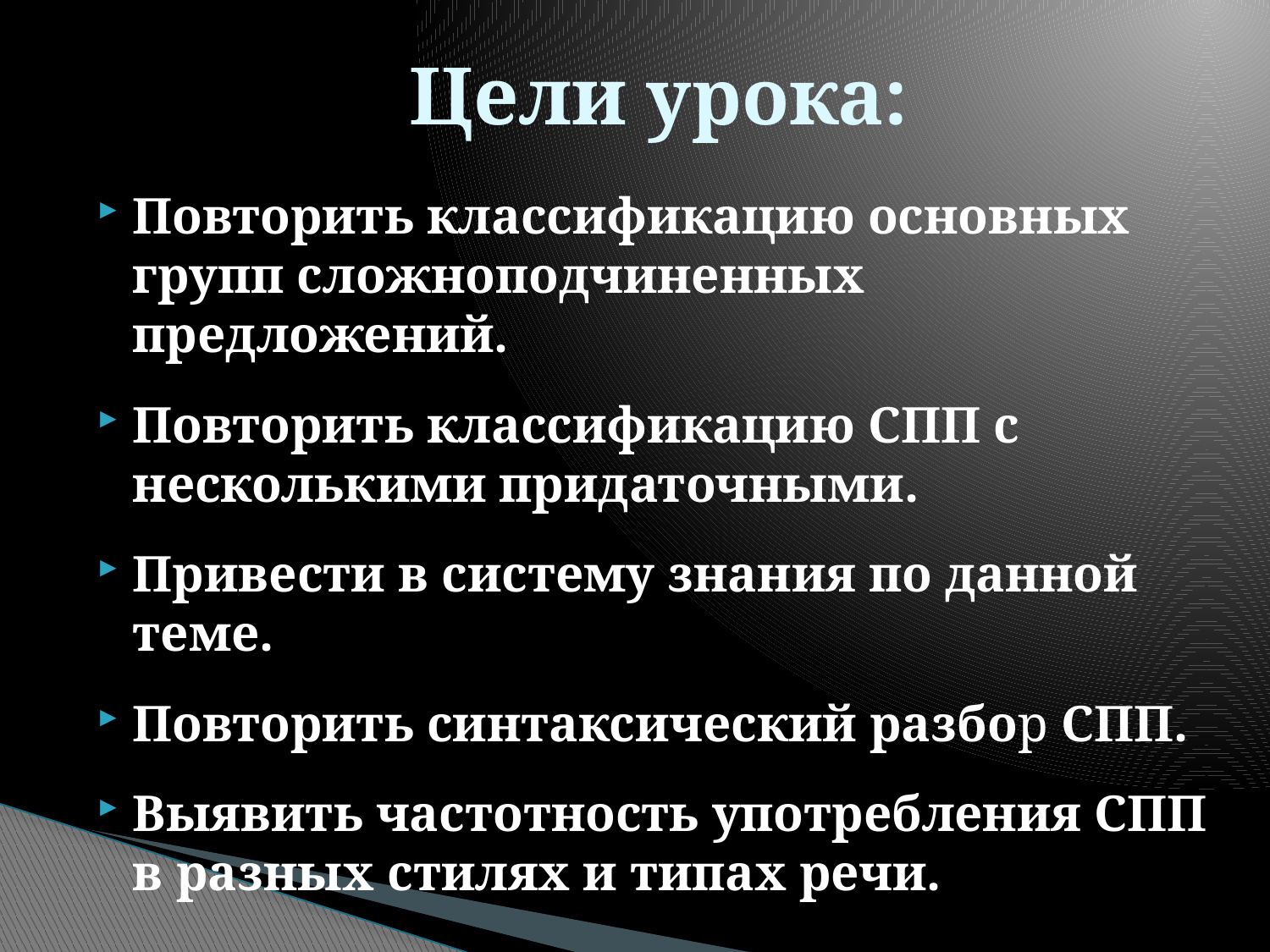

# Цели урока:
Повторить классификацию основных групп сложноподчиненных предложений.

Повторить классификацию СПП с несколькими придаточными.

Привести в систему знания по данной теме.

Повторить синтаксический разбор СПП.

Выявить частотность употребления СПП в разных стилях и типах речи.